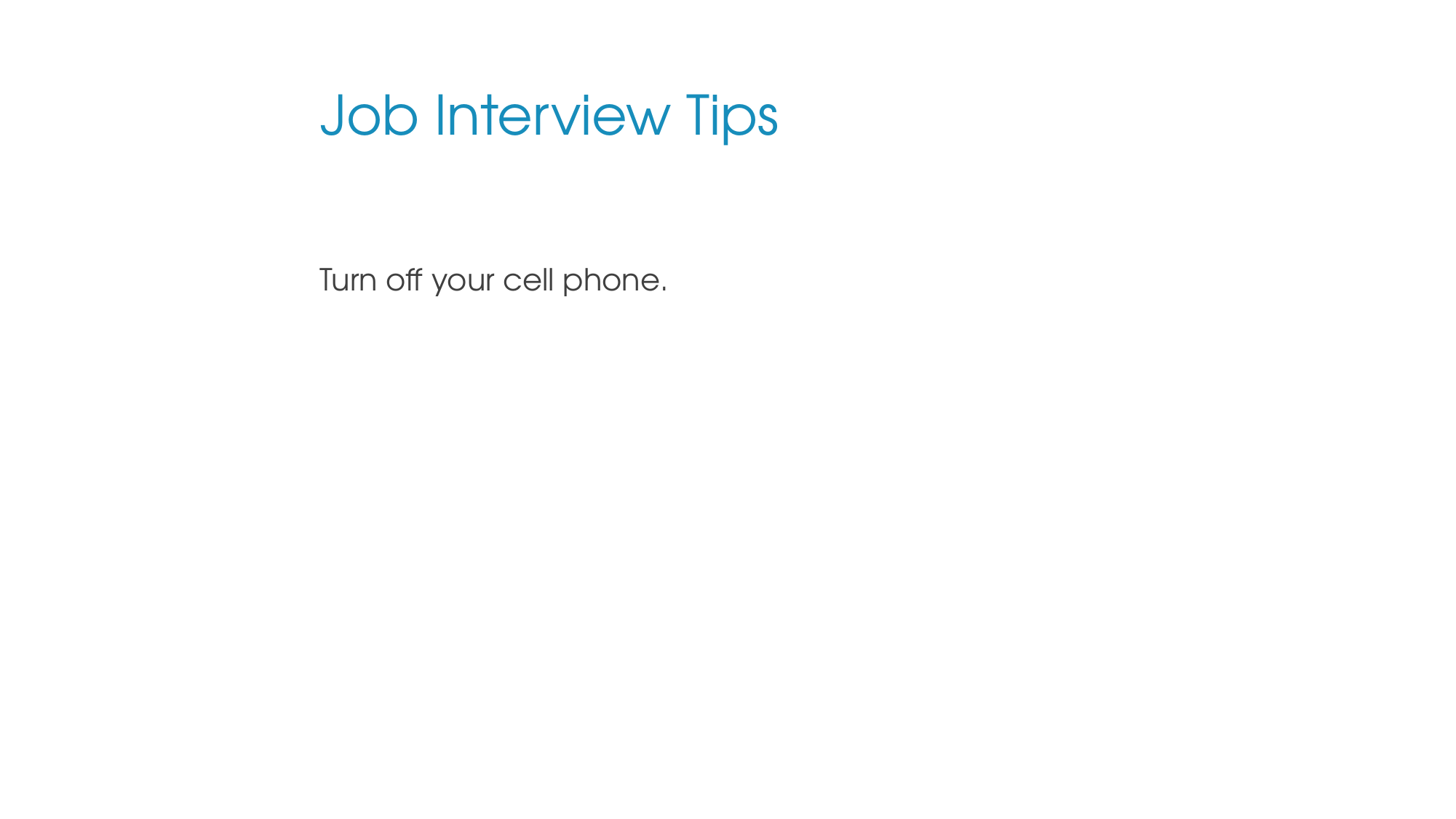

# Job Interview Tips
Turn off your cell phone.